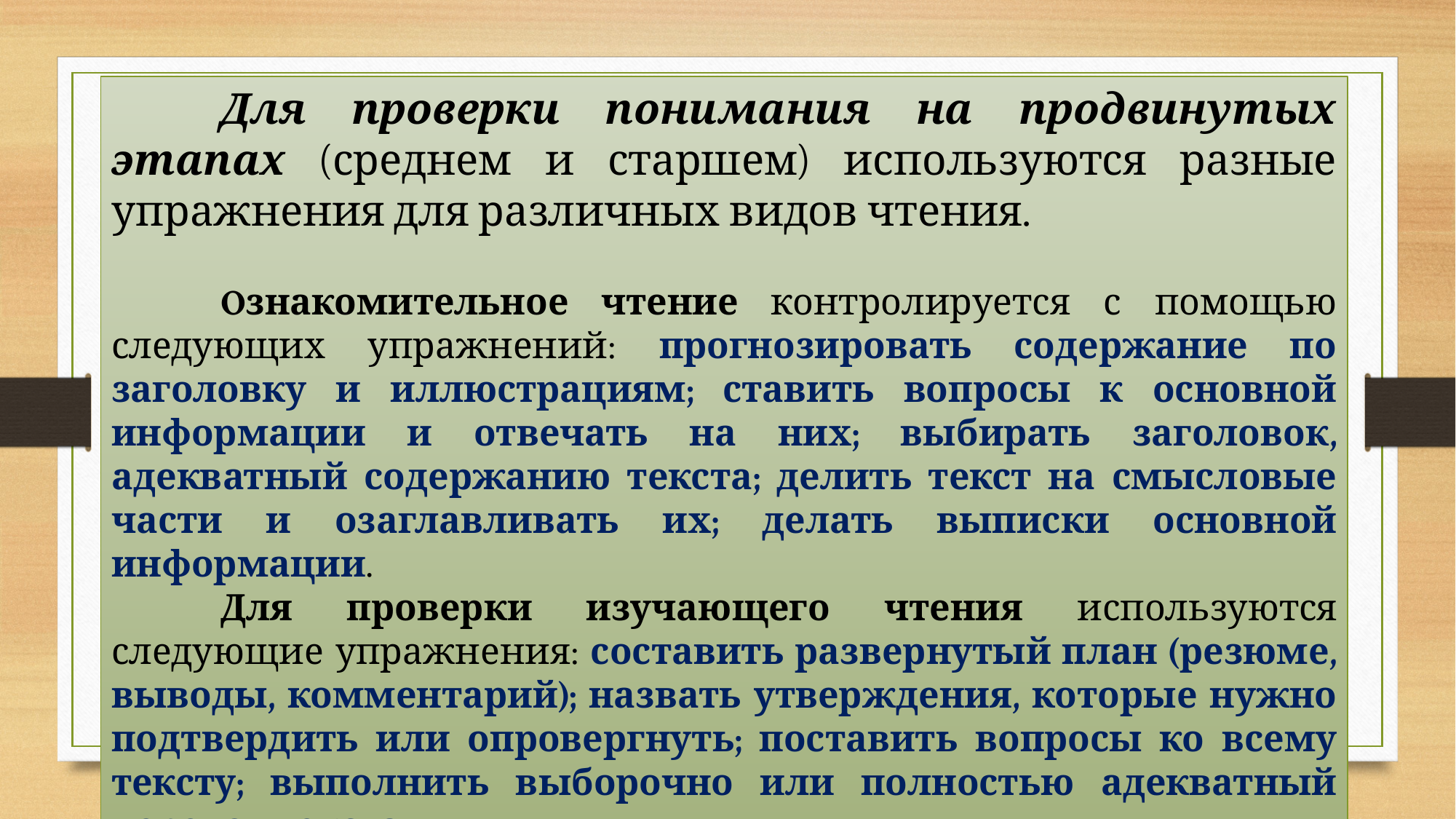

Для проверки понимания на продвинутых этапах (среднем и старшем) используются разные упражнения для различных видов чтения.

	Oзнакомительное чтение контролируется с помощью следующих упражнений: прогнозировать содержание по заголовку и иллюстрациям; ставить вопросы к основной информации и отвечать на них; выбирать заголовок, адекватный содержанию текста; делить текст на смысловые части и озаглавливать их; делать выписки основной информации.
	Для проверки изучающего чтения используются следующие упражнения: составить развернутый план (резюме, выводы, комментарий); назвать утверждения, которые нужно подтвердить или опровергнуть; поставить вопросы ко всему тексту; выполнить выборочно или полностью адекватный перевод текста.